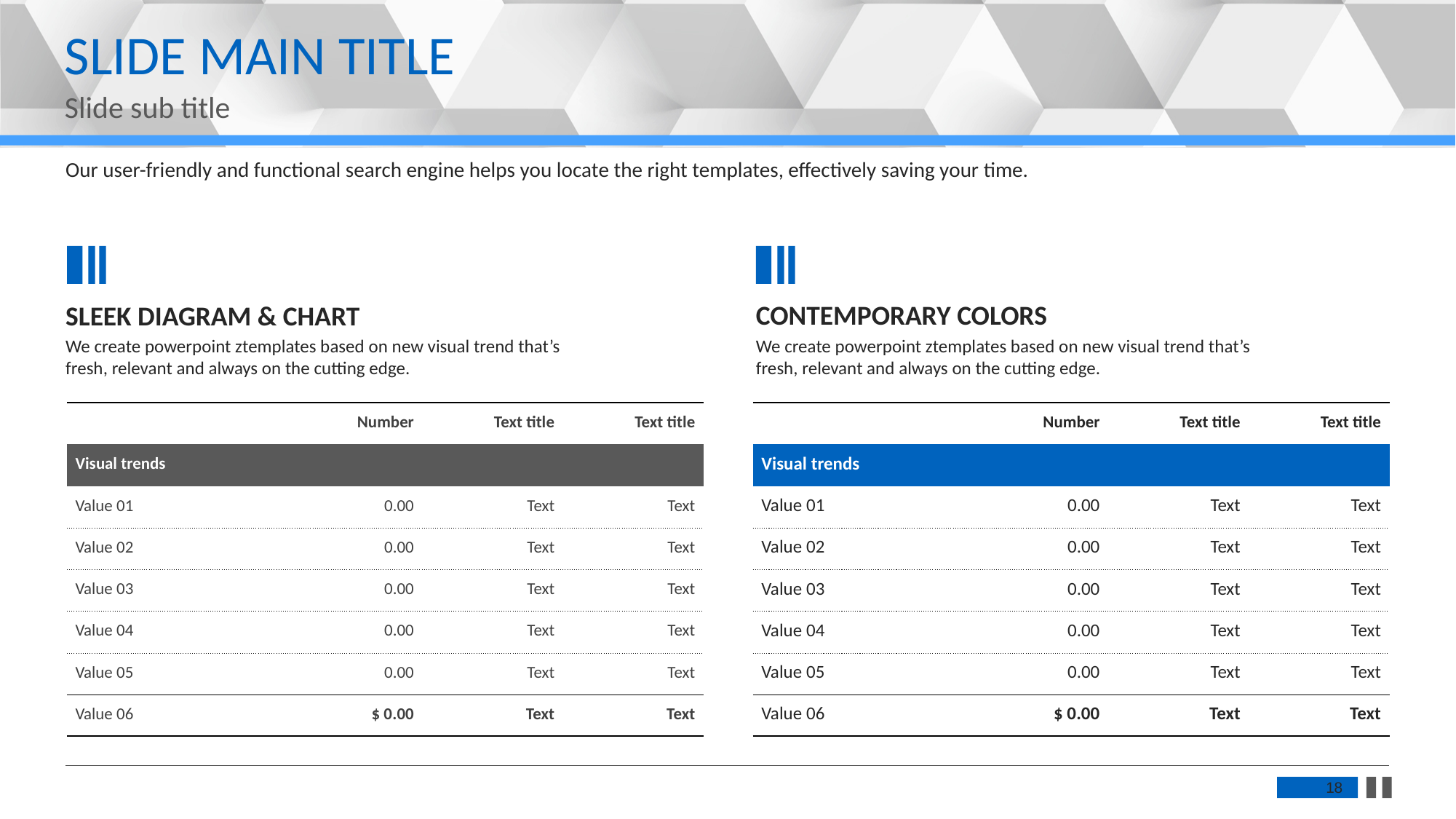

SLIDE MAIN TITLE
Slide sub title
Our user-friendly and functional search engine helps you locate the right templates, effectively saving your time.

CONTEMPORARY COLORS
SLEEK DIAGRAM & CHART
We create powerpoint ztemplates based on new visual trend that’s fresh, relevant and always on the cutting edge.
We create powerpoint ztemplates based on new visual trend that’s fresh, relevant and always on the cutting edge.
|  | Number | Text title | Text title |
| --- | --- | --- | --- |
| Visual trends |  |  |  |
| Value 01 | 0.00 | Text | Text |
| Value 02 | 0.00 | Text | Text |
| Value 03 | 0.00 | Text | Text |
| Value 04 | 0.00 | Text | Text |
| Value 05 | 0.00 | Text | Text |
| Value 06 | $ 0.00 | Text | Text |
|  | Number | Text title | Text title |
| --- | --- | --- | --- |
| Visual trends |  |  |  |
| Value 01 | 0.00 | Text | Text |
| Value 02 | 0.00 | Text | Text |
| Value 03 | 0.00 | Text | Text |
| Value 04 | 0.00 | Text | Text |
| Value 05 | 0.00 | Text | Text |
| Value 06 | $ 0.00 | Text | Text |
18